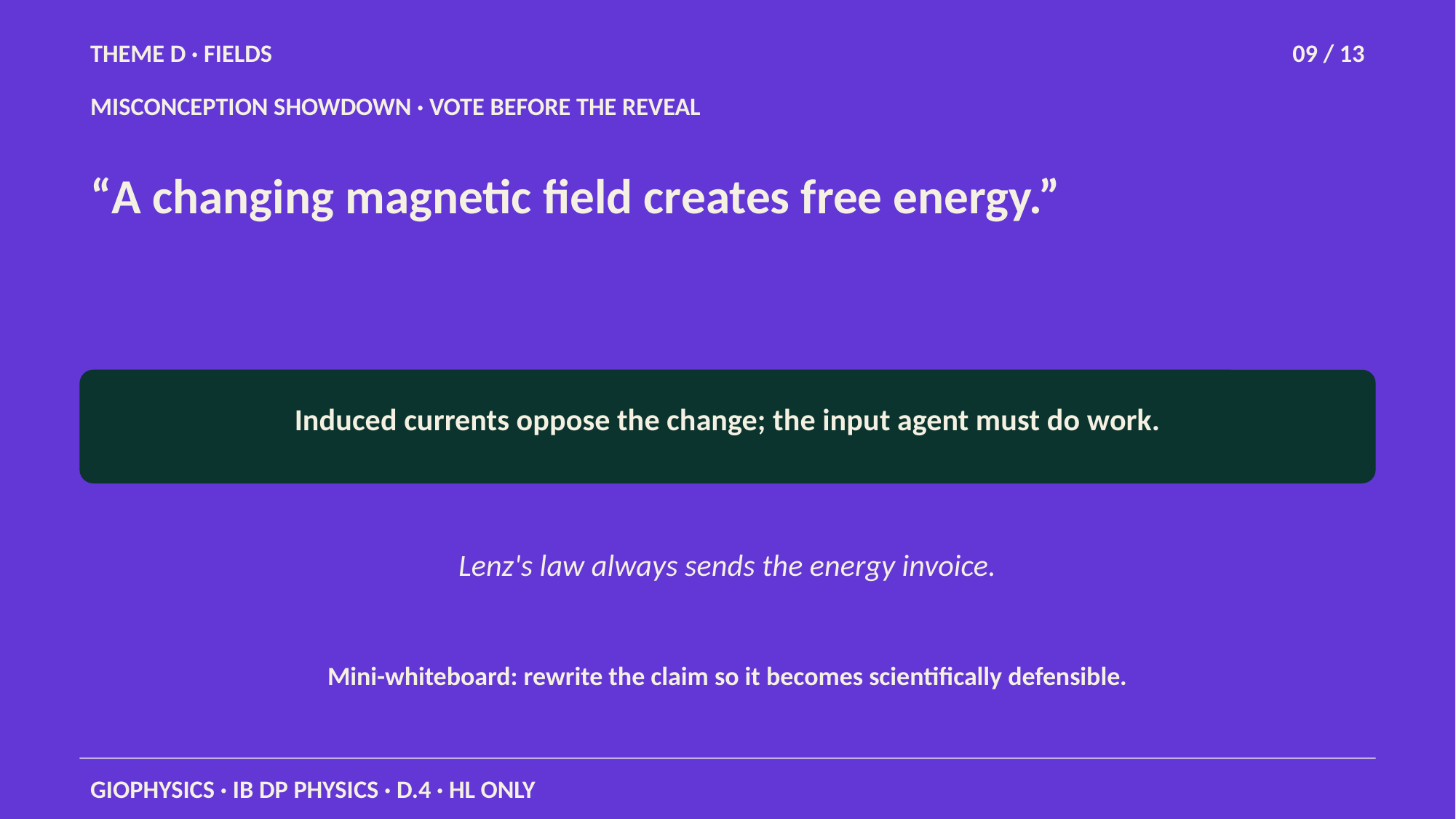

THEME D · FIELDS
09 / 13
MISCONCEPTION SHOWDOWN · VOTE BEFORE THE REVEAL
“A changing magnetic field creates free energy.”

Induced currents oppose the change; the input agent must do work.
Lenz's law always sends the energy invoice.
Mini-whiteboard: rewrite the claim so it becomes scientifically defensible.

GIOPHYSICS · IB DP PHYSICS · D.4 · HL ONLY